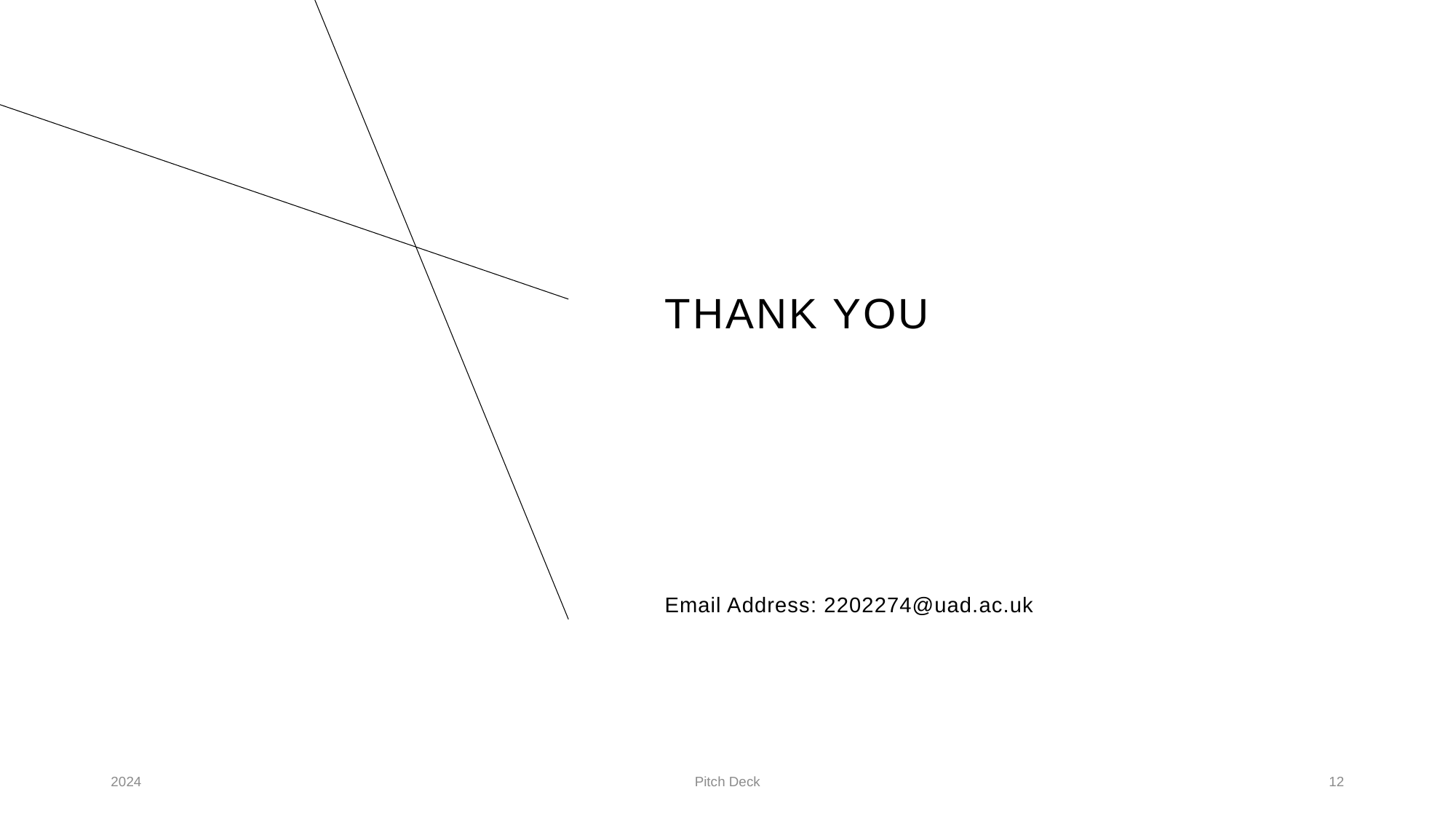

# Thank you
Email Address: 2202274@uad.ac.uk
2024
Pitch Deck
12